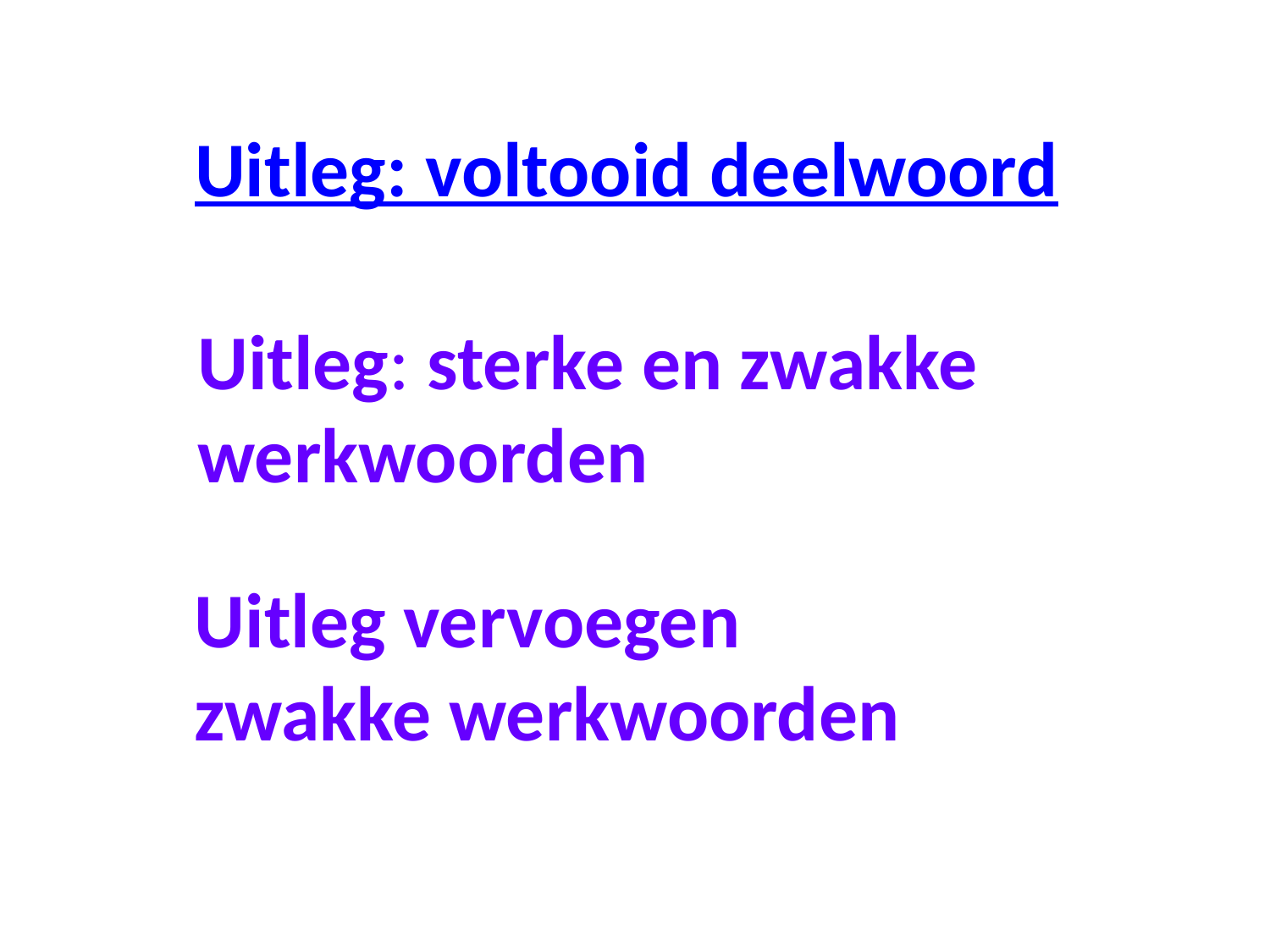

# Uitleg: voltooid deelwoord
Uitleg: sterke en zwakke werkwoorden
Uitleg vervoegen zwakke werkwoorden